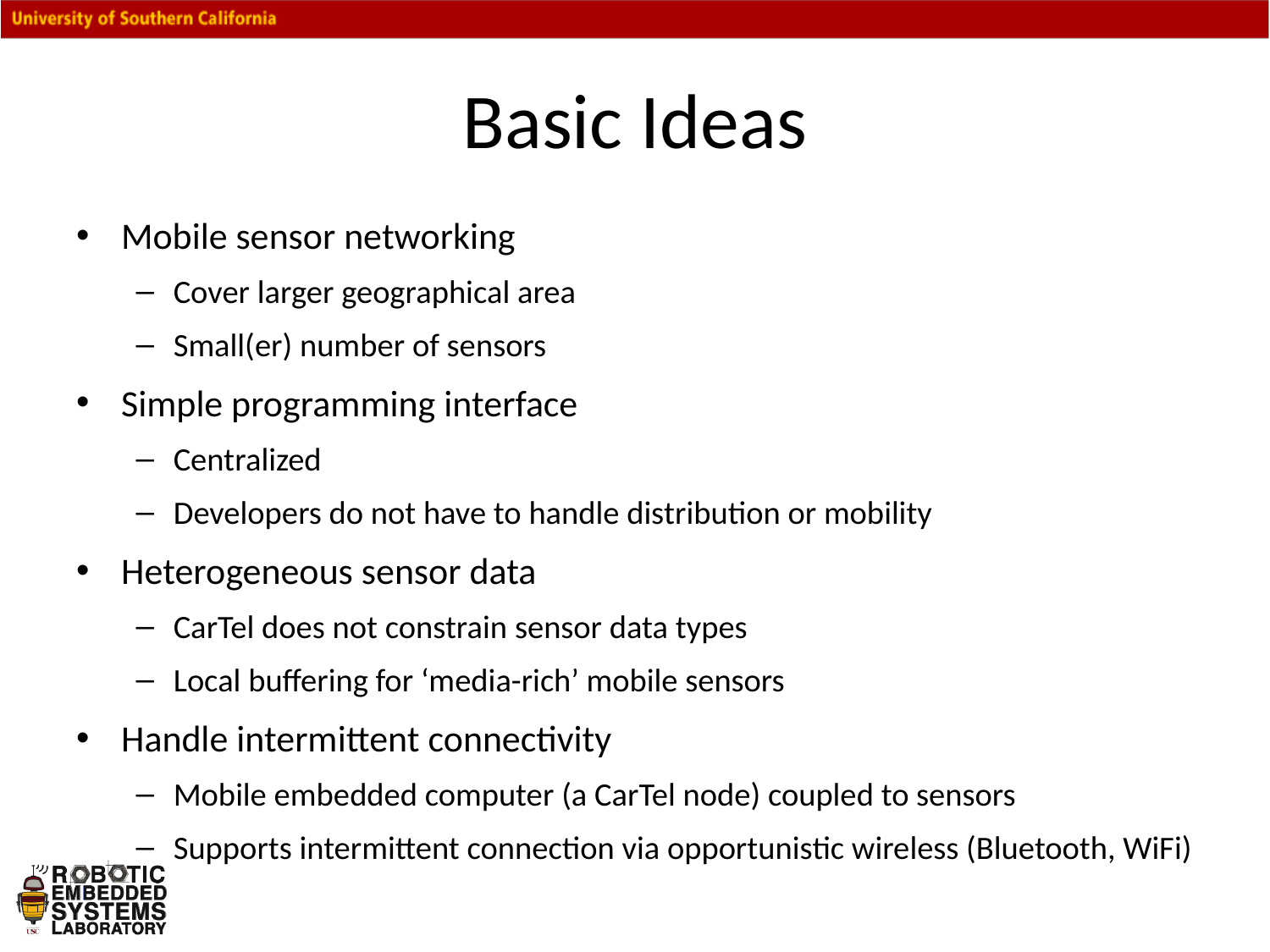

# Basic Ideas
Mobile sensor networking
Cover larger geographical area
Small(er) number of sensors
Simple programming interface
Centralized
Developers do not have to handle distribution or mobility
Heterogeneous sensor data
CarTel does not constrain sensor data types
Local buffering for ‘media-rich’ mobile sensors
Handle intermittent connectivity
Mobile embedded computer (a CarTel node) coupled to sensors
Supports intermittent connection via opportunistic wireless (Bluetooth, WiFi)